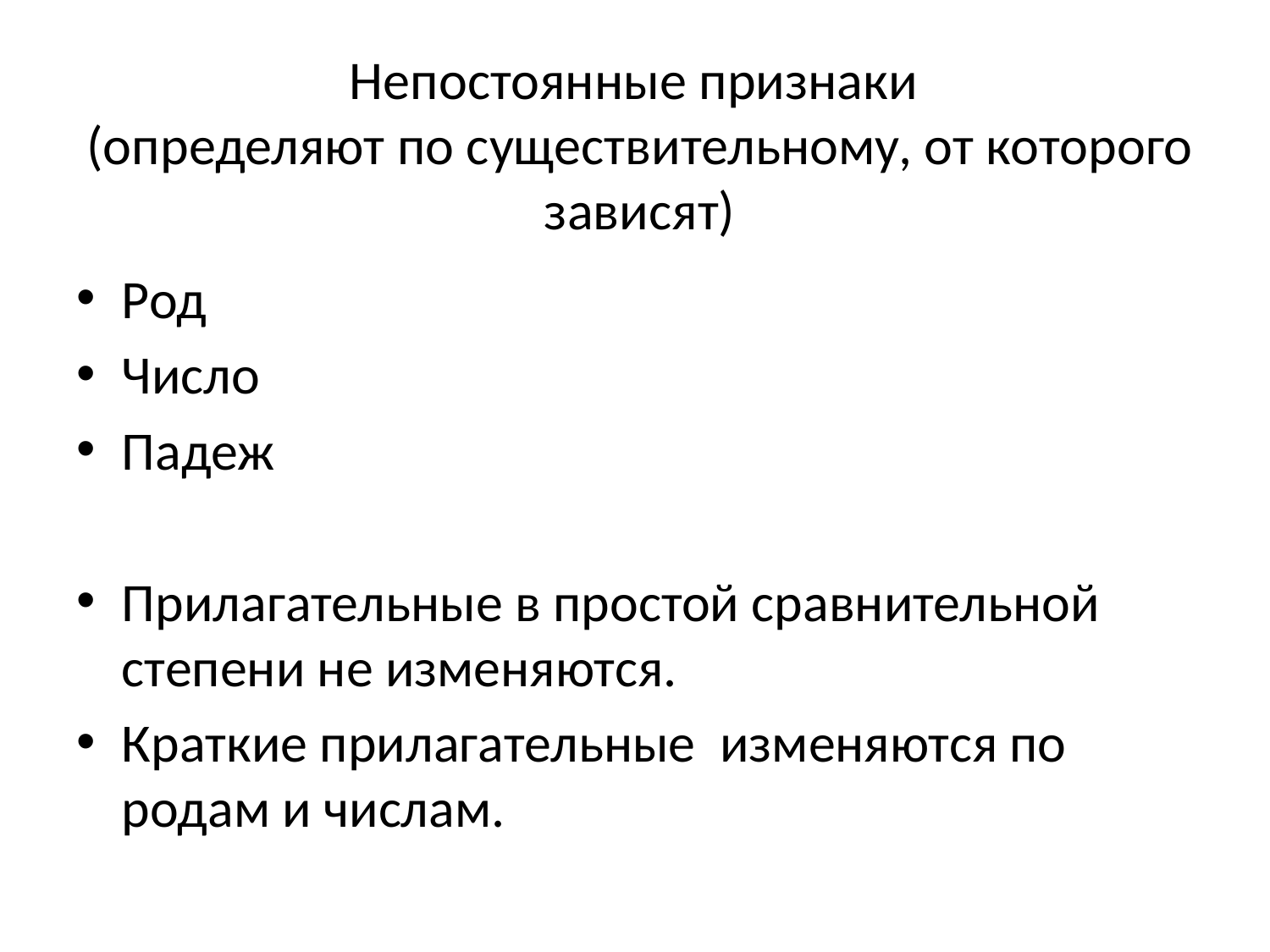

# Непостоянные признаки (определяют по существительному, от которого зависят)
Род
Число
Падеж

Прилагательные в простой сравнительной степени не изменяются.
Краткие прилагательные  изменяются по родам и числам.